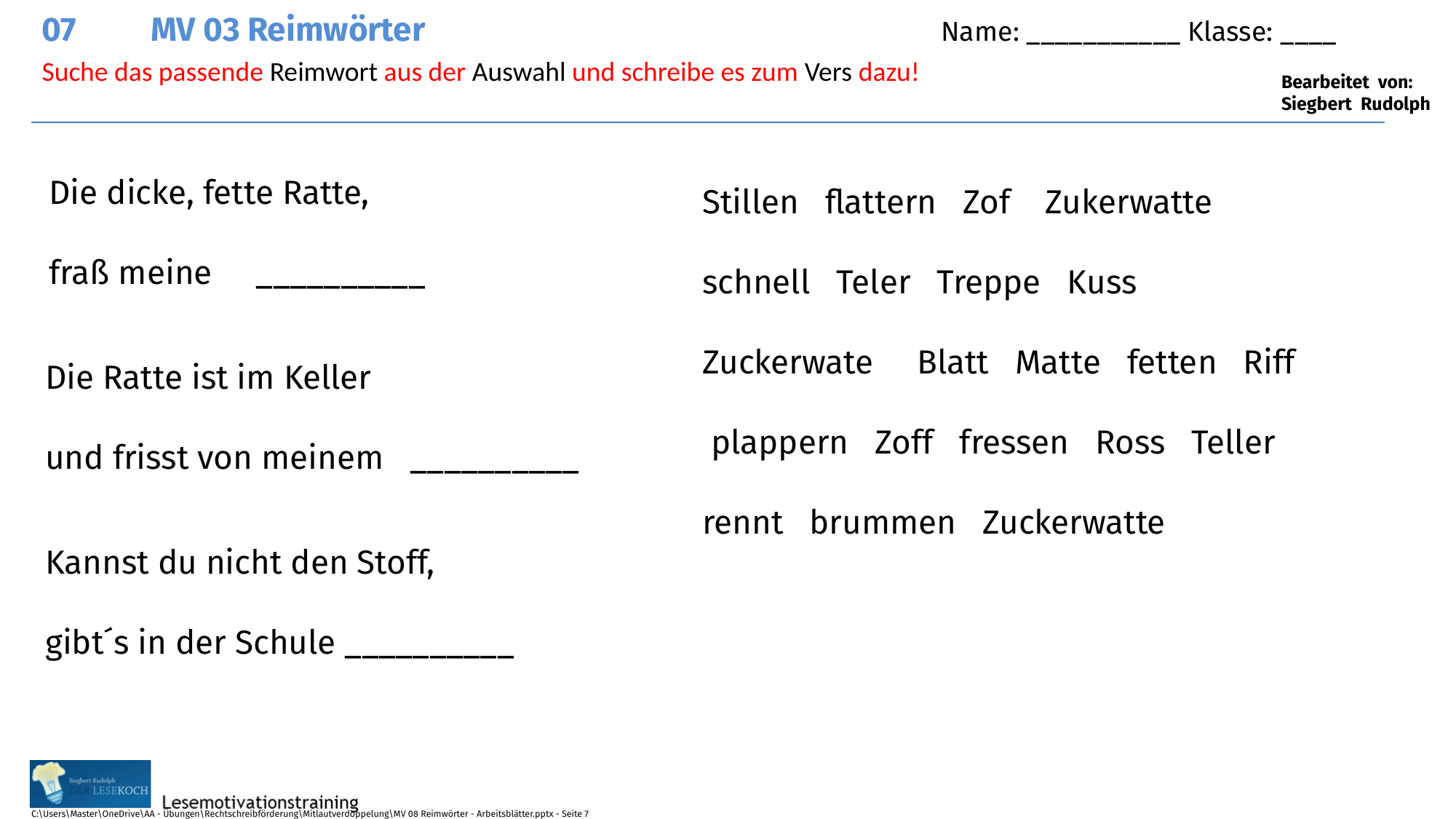

07	MV 03 Reimwörter					   Name: ___________ Klasse: ____
7
Suche das passende Reimwort aus der Auswahl und schreibe es zum Vers dazu!
Die dicke, fette Ratte,
fraß meine     __________
Stillen   flattern   Zof    Zukerwatte   schnell   Teler   Treppe   Kuss   Zuckerwate     Blatt   Matte   fetten   Riff   plappern   Zoff   fressen   Ross   Teller   rennt   brummen   Zuckerwatte
Die Ratte ist im Keller
und frisst von meinem   __________

Kannst du nicht den Stoff,
gibt´s in der Schule __________

C:\Users\Master\OneDrive\AA - Übungen\Rechtschreibförderung\Mitlautverdoppelung\MV 08 Reimwörter - Arbeitsblätter.pptx - Seite 7